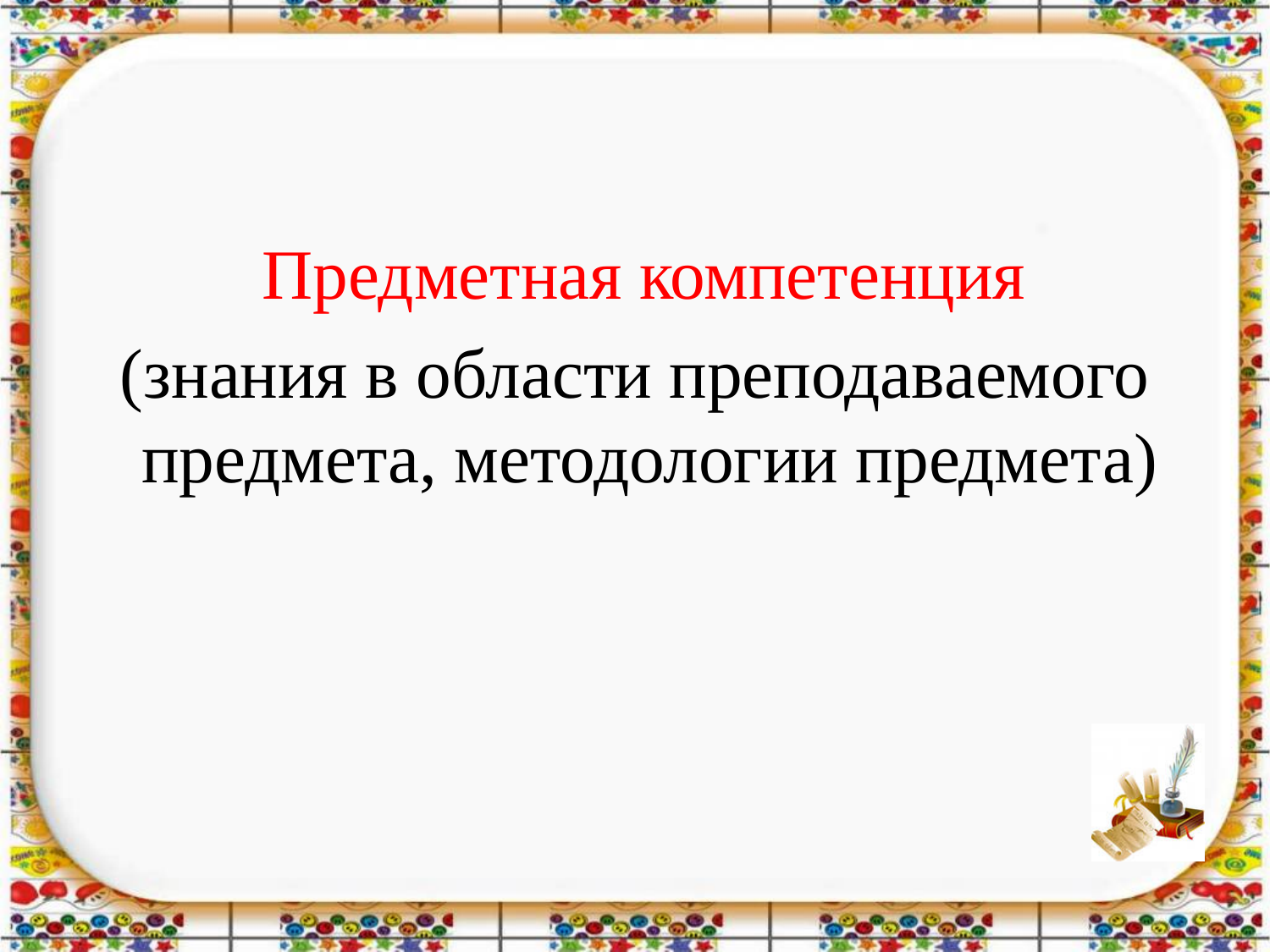

#
  Предметная компетенция
(знания в области преподаваемого предмета, методологии предмета)